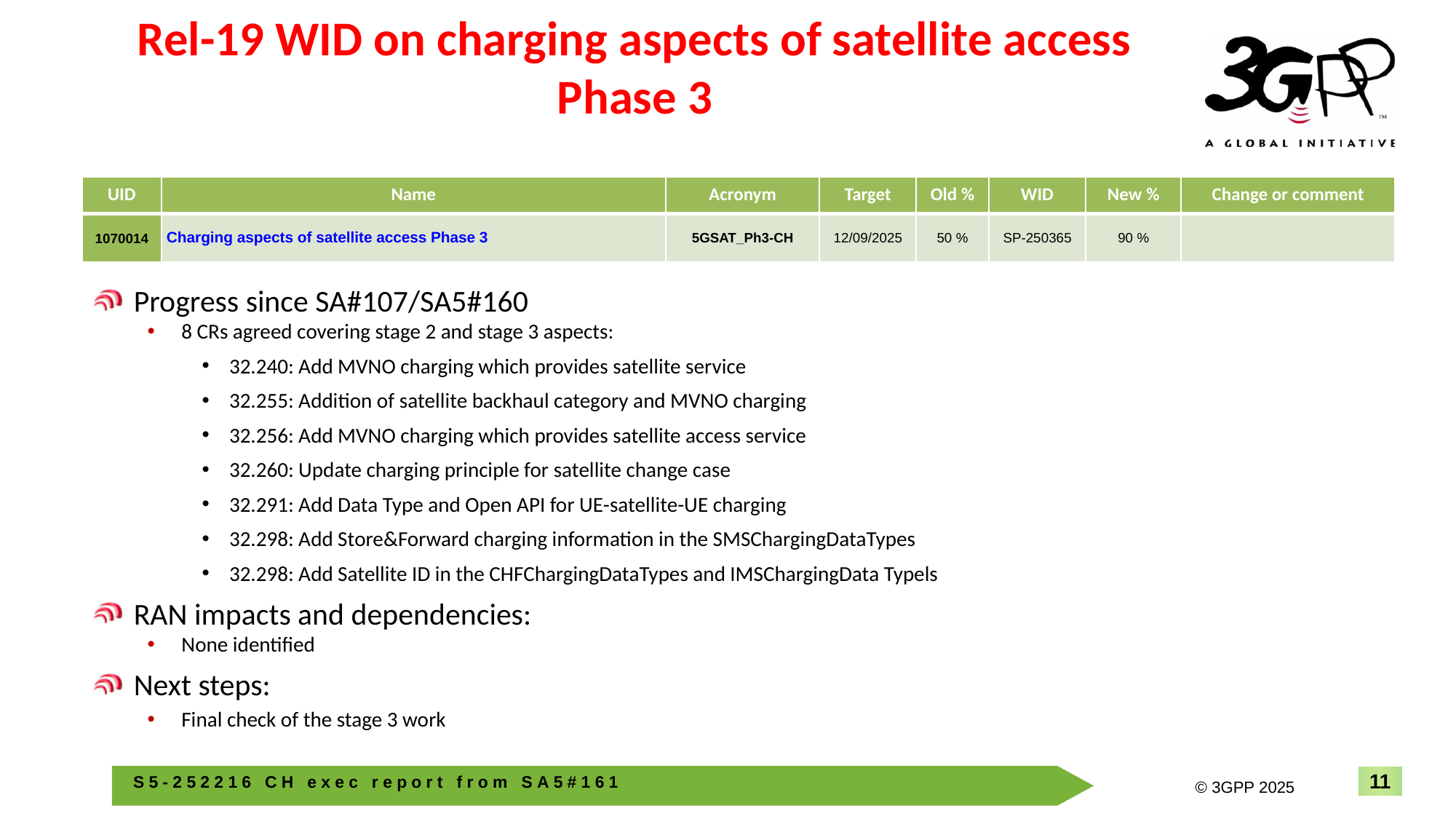

# Rel-19 WID on charging aspects of satellite access Phase 3
| UID | Name | Acronym | Target | Old % | WID | New % | Change or comment |
| --- | --- | --- | --- | --- | --- | --- | --- |
| 1070014 | Charging aspects of satellite access Phase 3 | 5GSAT\_Ph3-CH | 12/09/2025 | 50 % | SP-250365 | 90 % |  |
Progress since SA#107/SA5#160
8 CRs agreed covering stage 2 and stage 3 aspects:
32.240: Add MVNO charging which provides satellite service
32.255: Addition of satellite backhaul category and MVNO charging
32.256: Add MVNO charging which provides satellite access service
32.260: Update charging principle for satellite change case
32.291: Add Data Type and Open API for UE-satellite-UE charging
32.298: Add Store&Forward charging information in the SMSChargingDataTypes
32.298: Add Satellite ID in the CHFChargingDataTypes and IMSChargingData Typels
RAN impacts and dependencies:
None identified
Next steps:
Final check of the stage 3 work